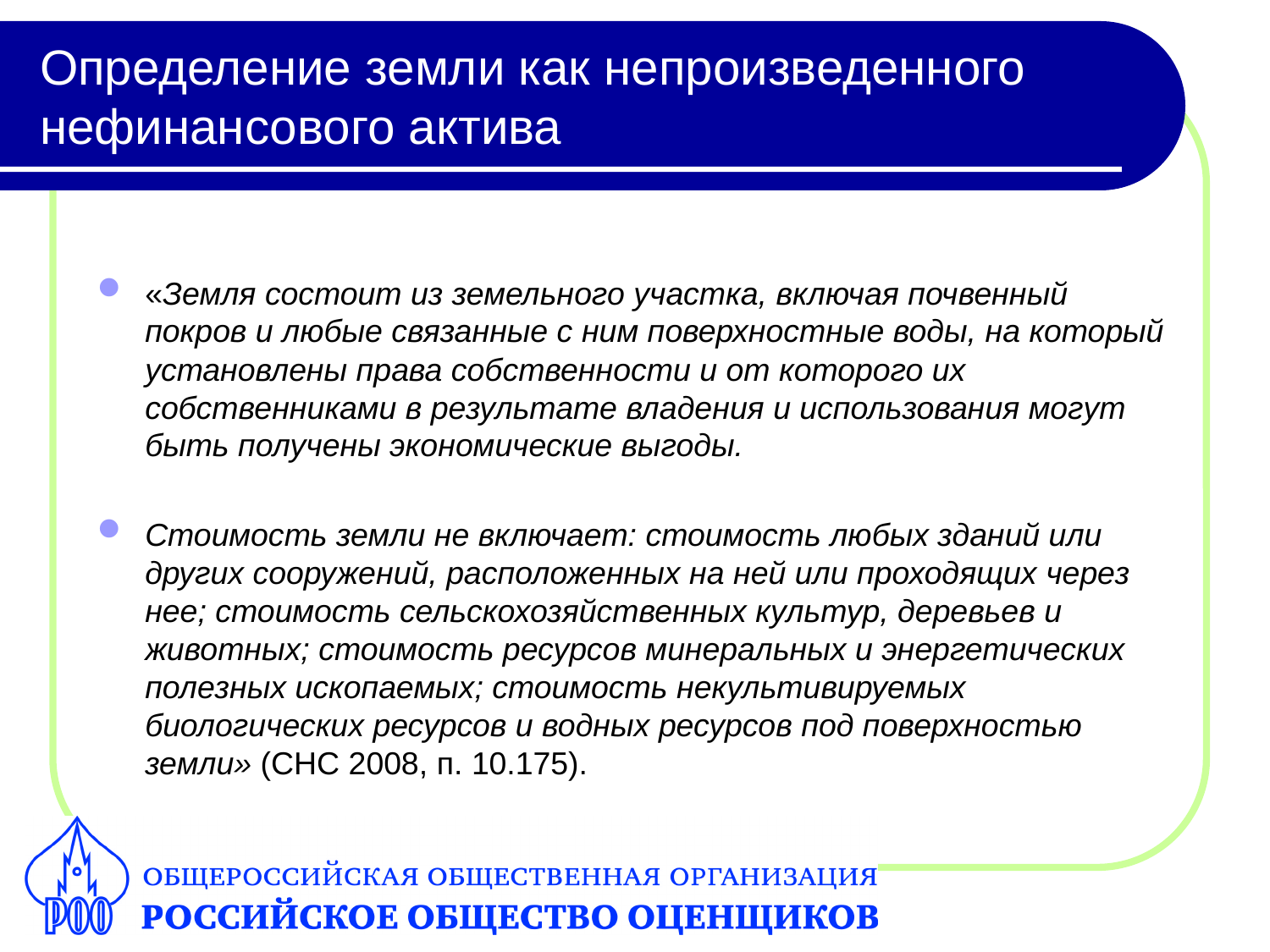

# Определение земли как непроизведенного нефинансового актива

«Земля состоит из земельного участка, включая почвенный покров и любые связанные с ним поверхностные воды, на который установлены права собственности и от которого их собственниками в результате владения и использования могут быть получены экономические выгоды.

Стоимость земли не включает: стоимость любых зданий или других сооружений, расположенных на ней или проходящих через нее; стоимость сельскохозяйственных культур, деревьев и животных; стоимость ресурсов минеральных и энергетических полезных ископаемых; стоимость некультивируемых биологических ресурсов и водных ресурсов под поверхностью земли» (СНС 2008, п. 10.175).